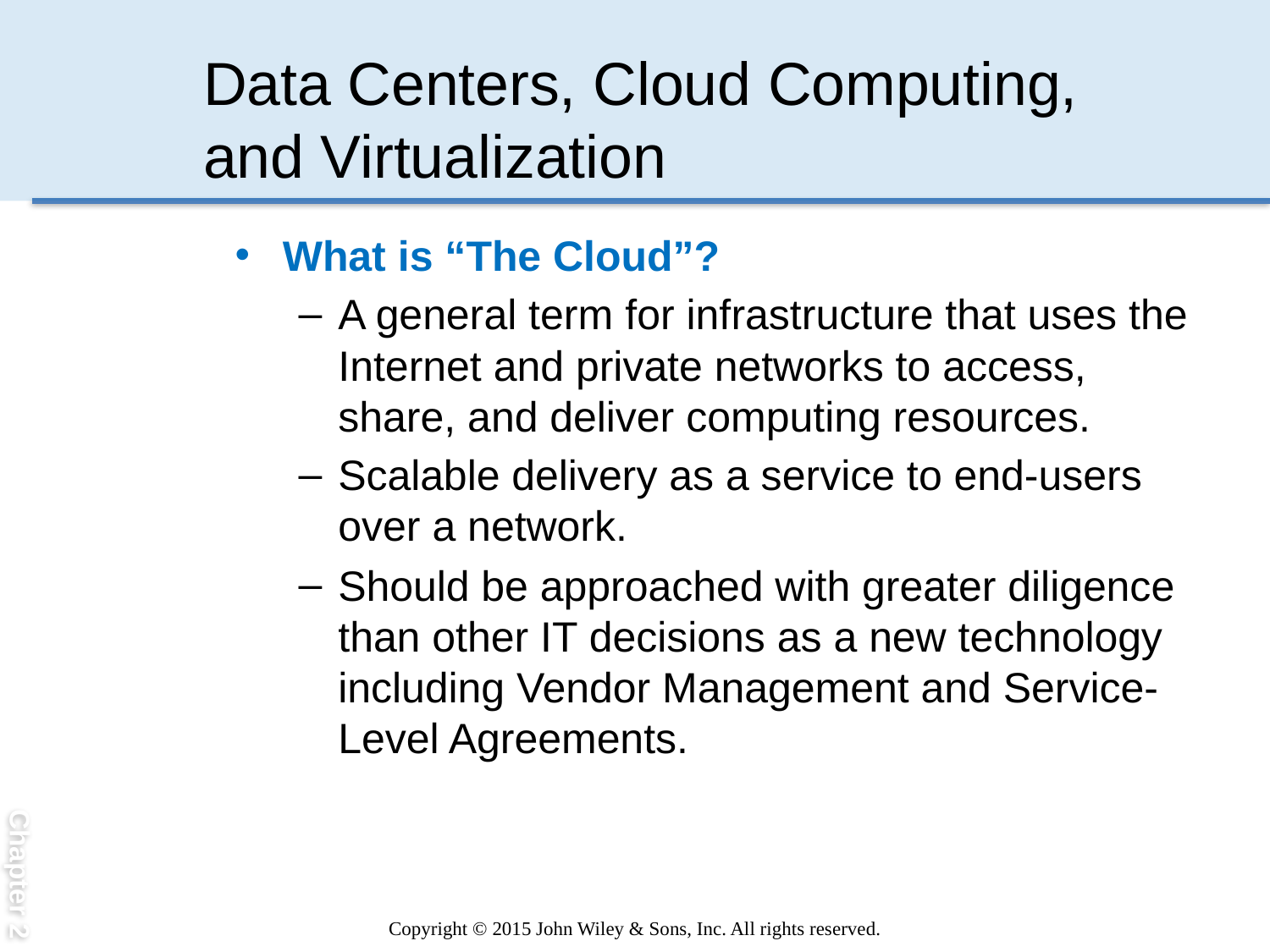

Chapter 2
# Data Centers, Cloud Computing, and Virtualization
What is “The Cloud”?
A general term for infrastructure that uses the Internet and private networks to access, share, and deliver computing resources.
Scalable delivery as a service to end-users over a network.
Should be approached with greater diligence than other IT decisions as a new technology including Vendor Management and Service-Level Agreements.